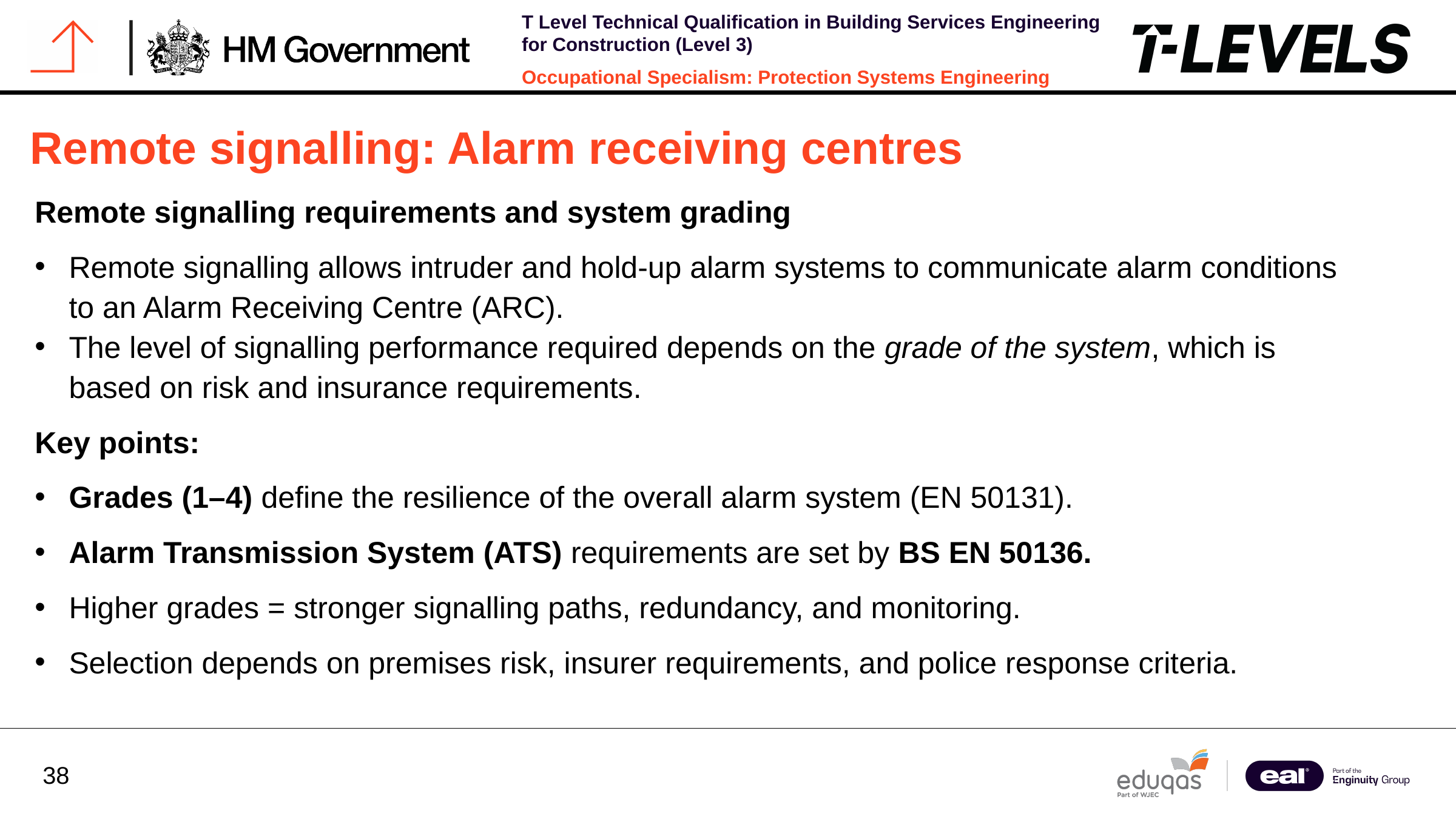

Remote signalling: Alarm receiving centres
Remote signalling requirements and system grading
Remote signalling allows intruder and hold-up alarm systems to communicate alarm conditions to an Alarm Receiving Centre (ARC).
The level of signalling performance required depends on the grade of the system, which is based on risk and insurance requirements.
Key points:
Grades (1–4) define the resilience of the overall alarm system (EN 50131).
Alarm Transmission System (ATS) requirements are set by BS EN 50136.
Higher grades = stronger signalling paths, redundancy, and monitoring.
Selection depends on premises risk, insurer requirements, and police response criteria.